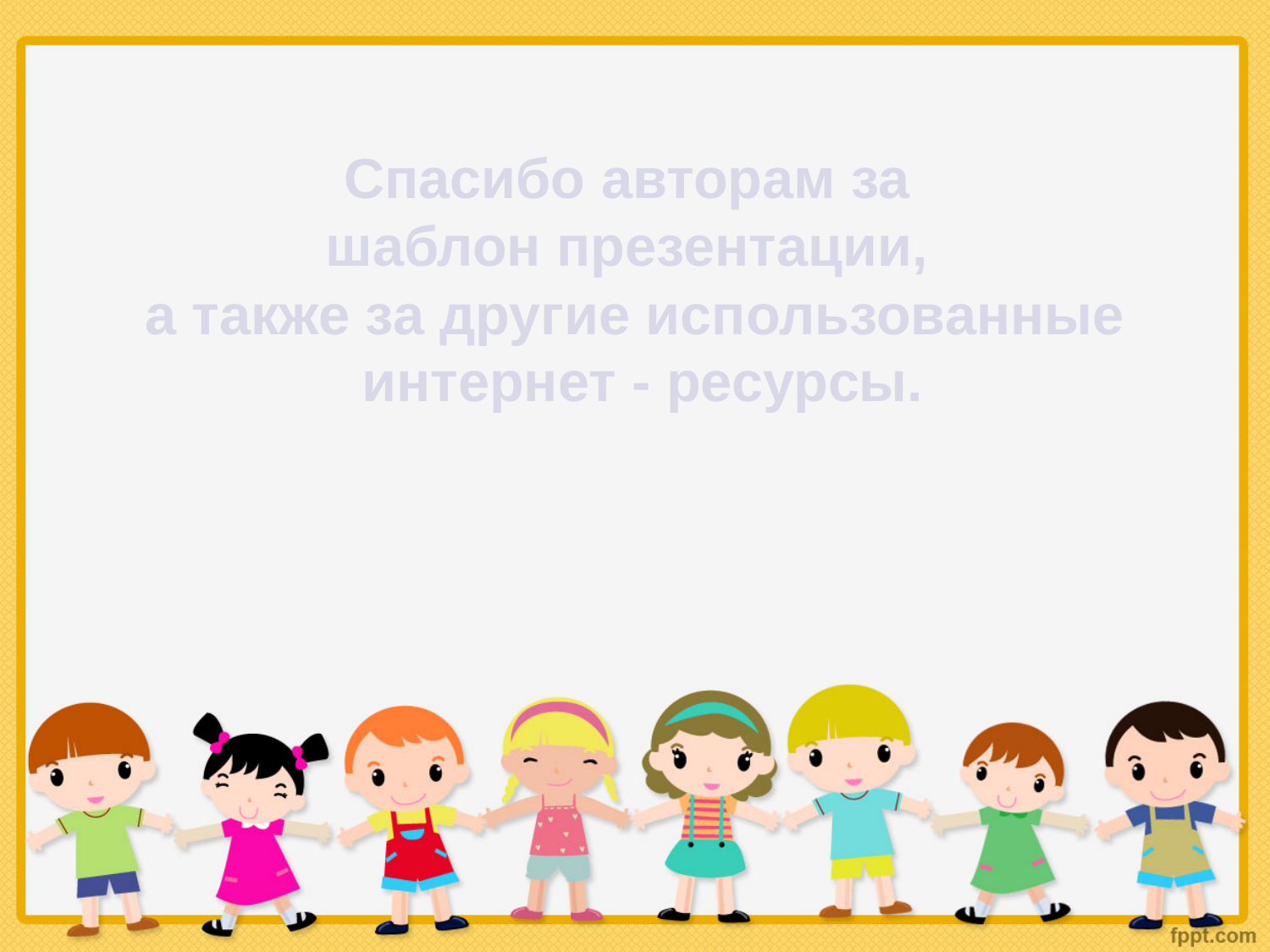

Спасибо авторам за
шаблон презентации,
а также за другие использованные
 интернет - ресурсы.